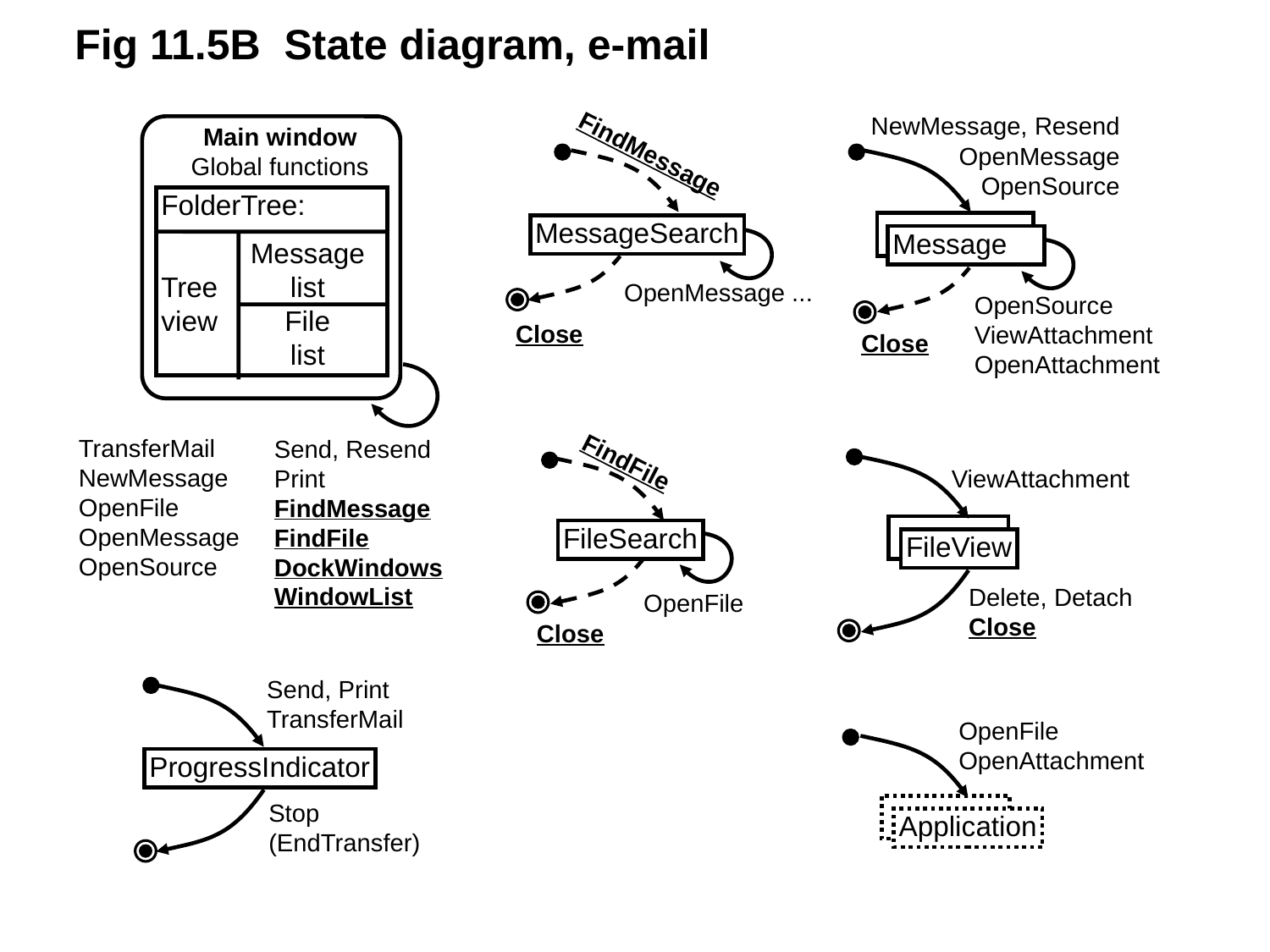

Fig 11.5B  State diagram, e-mail
NewMessage, Resend
OpenMessage
OpenSource

Message

OpenSource
ViewAttachment
OpenAttachment

Close

Main window
Global functions
FolderTree:
	Message
Tree	list
view	File
	list

FindMessage

MessageSearch

OpenMessage ...

Close

TransferMail
NewMessage
OpenFile
OpenMessage
OpenSource
Send, Resend
Print
FindMessage
FindFile
DockWindows
WindowList
FindFile

FileSearch

OpenFile

Close

ViewAttachment

FileView

Delete, Detach
Close

Send, Print
TransferMail

ProgressIndicator

Stop
(EndTransfer)

OpenFile
OpenAttachment

Application